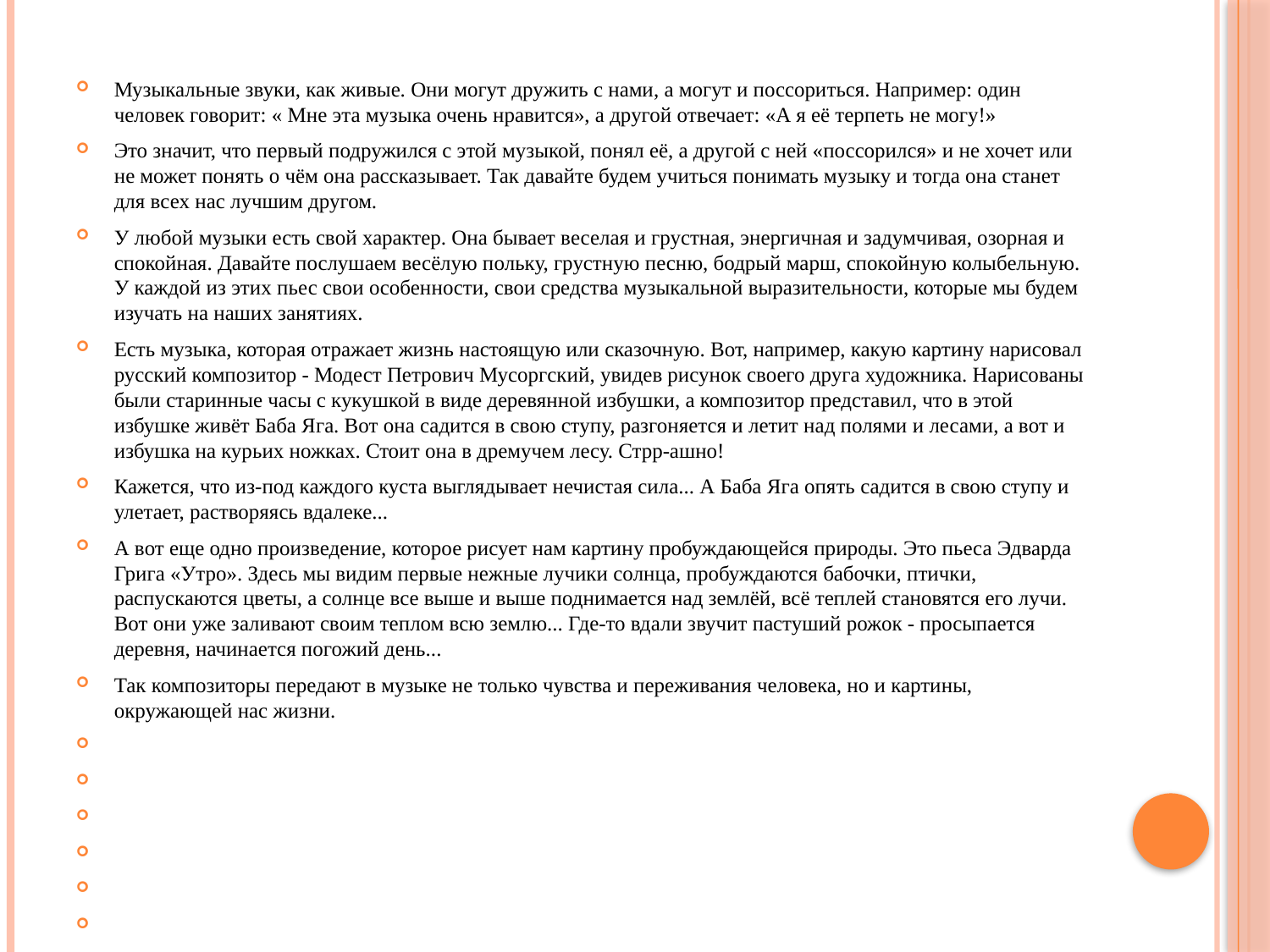

Музыкальные звуки, как живые. Они могут дружить с нами, а могут и поссориться. Например: один человек говорит: « Мне эта музыка очень нравится», а другой отвечает: «А я её терпеть не могу!»
Это значит, что первый подружился с этой музыкой, понял её, а другой с ней «поссорился» и не хочет или не может понять о чём она рассказывает. Так давайте будем учиться понимать музыку и тогда она станет для всех нас лучшим другом.
У любой музыки есть свой характер. Она бывает веселая и грустная, энергичная и задумчивая, озорная и спокойная. Давайте послушаем весёлую польку, грустную песню, бодрый марш, спокойную колыбельную. У каждой из этих пьес свои особенности, свои средства музыкальной выразительности, которые мы будем изучать на наших занятиях.
Есть музыка, которая отражает жизнь настоящую или сказочную. Вот, например, какую картину нарисовал русский композитор - Модест Петрович Мусоргский, увидев рисунок своего друга художника. Нарисованы были старинные часы с кукушкой в виде деревянной избушки, а композитор представил, что в этой избушке живёт Баба Яга. Вот она садится в свою ступу, разгоняется и летит над полями и лесами, а вот и избушка на курьих ножках. Стоит она в дремучем лесу. Стрр-ашно!
Кажется, что из-под каждого куста выглядывает нечистая сила... А Баба Яга опять садится в свою ступу и улетает, растворяясь вдалеке...
А вот еще одно произведение, которое рисует нам картину пробуждающейся природы. Это пьеса Эдварда Грига «Утро». Здесь мы видим первые нежные лучики солнца, пробуждаются бабочки, птички, распускаются цветы, а солнце все выше и выше поднимается над землёй, всё теплей становятся его лучи. Вот они уже заливают своим теплом всю землю... Где-то вдали звучит пастуший рожок - просыпается деревня, начинается погожий день...
Так композиторы передают в музыке не только чувства и переживания человека, но и картины, окружающей нас жизни.